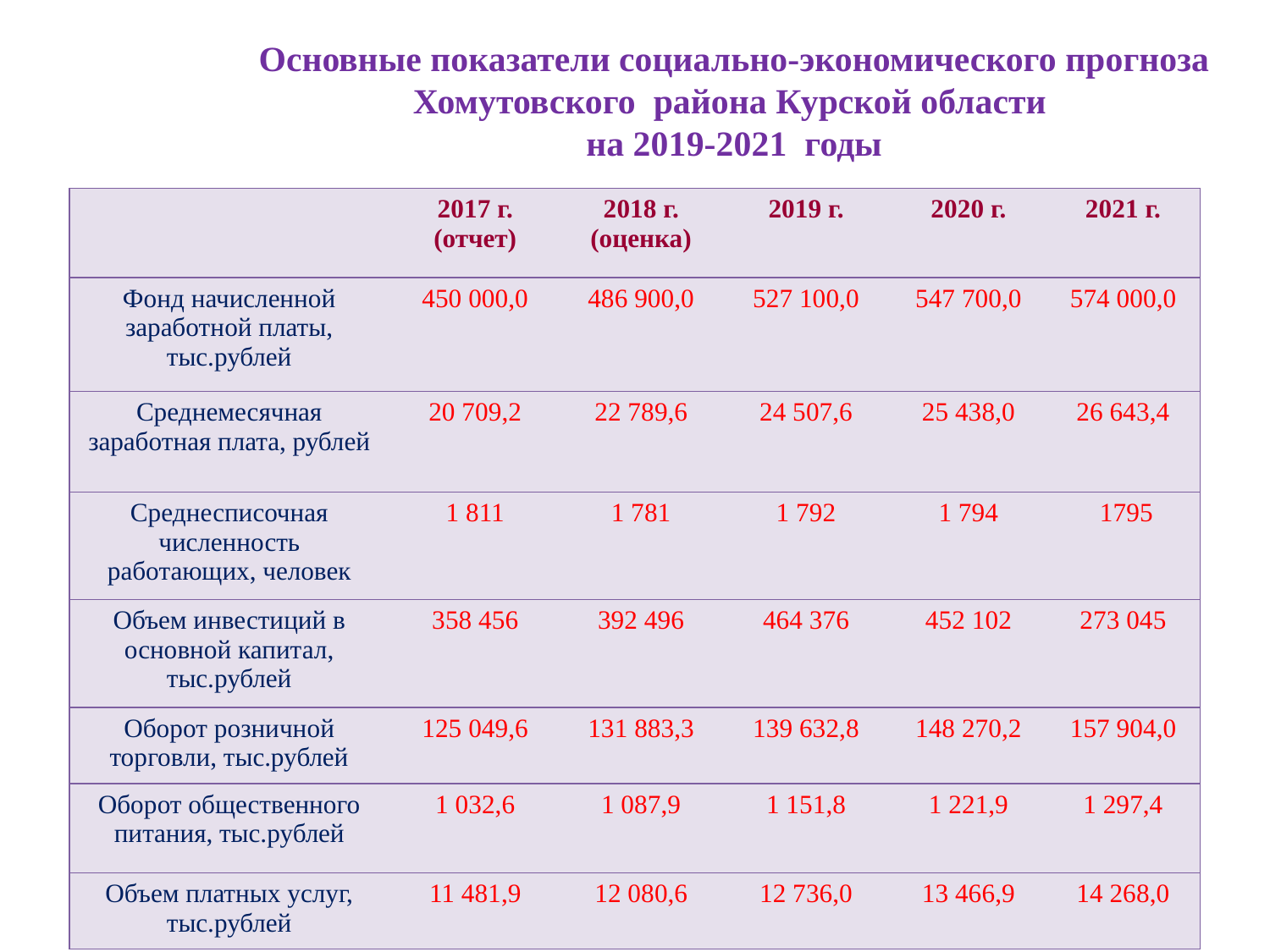

Основные показатели социально-экономического прогноза Хомутовского  района Курской области
на 2019-2021  годы
|  | 2017 г. (отчет) | 2018 г. (оценка) | 2019 г. | 2020 г. | 2021 г. |
| --- | --- | --- | --- | --- | --- |
| Фонд начисленной заработной платы, тыс.рублей | 450 000,0 | 486 900,0 | 527 100,0 | 547 700,0 | 574 000,0 |
| Среднемесячная заработная плата, рублей | 20 709,2 | 22 789,6 | 24 507,6 | 25 438,0 | 26 643,4 |
| Среднесписочная численность работающих, человек | 1 811 | 1 781 | 1 792 | 1 794 | 1795 |
| Объем инвестиций в основной капитал, тыс.рублей | 358 456 | 392 496 | 464 376 | 452 102 | 273 045 |
| Оборот розничной торговли, тыс.рублей | 125 049,6 | 131 883,3 | 139 632,8 | 148 270,2 | 157 904,0 |
| Оборот общественного питания, тыс.рублей | 1 032,6 | 1 087,9 | 1 151,8 | 1 221,9 | 1 297,4 |
| Объем платных услуг, тыс.рублей | 11 481,9 | 12 080,6 | 12 736,0 | 13 466,9 | 14 268,0 |